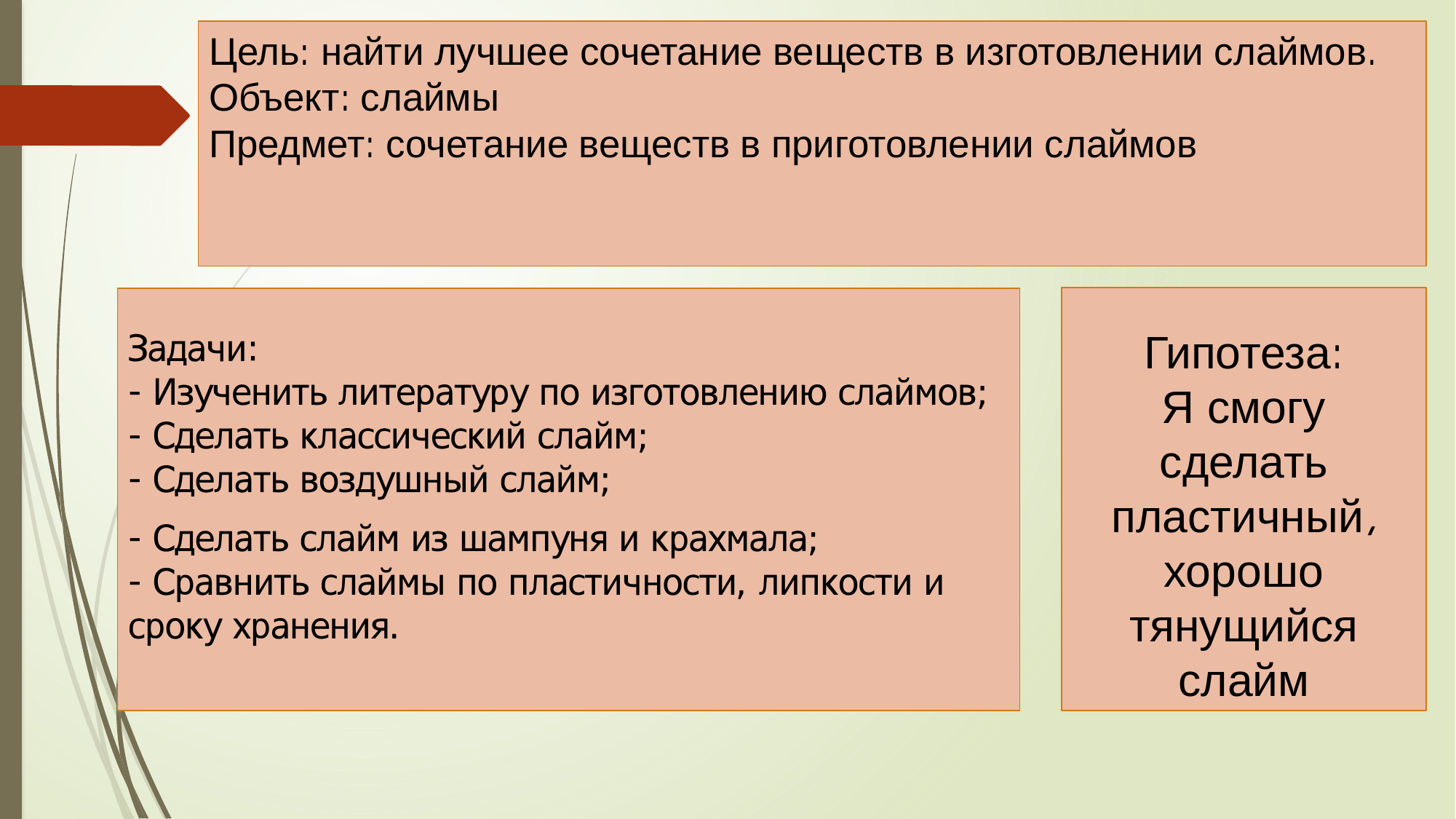

# Цель: найти лучшее сочетание веществ в изготовлении слаймов. Объект: слаймы Предмет: сочетание веществ в приготовлении слаймов
Гипотеза:
Я смогу сделать пластичный, хорошо тянущийся слайм
Задачи:
- Изученить литературу по изготовлению слаймов;
- Сделать классический слайм;
- Сделать воздушный слайм;
- Сделать слайм из шампуня и крахмала;
- Сравнить слаймы по пластичности, липкости и сроку хранения.